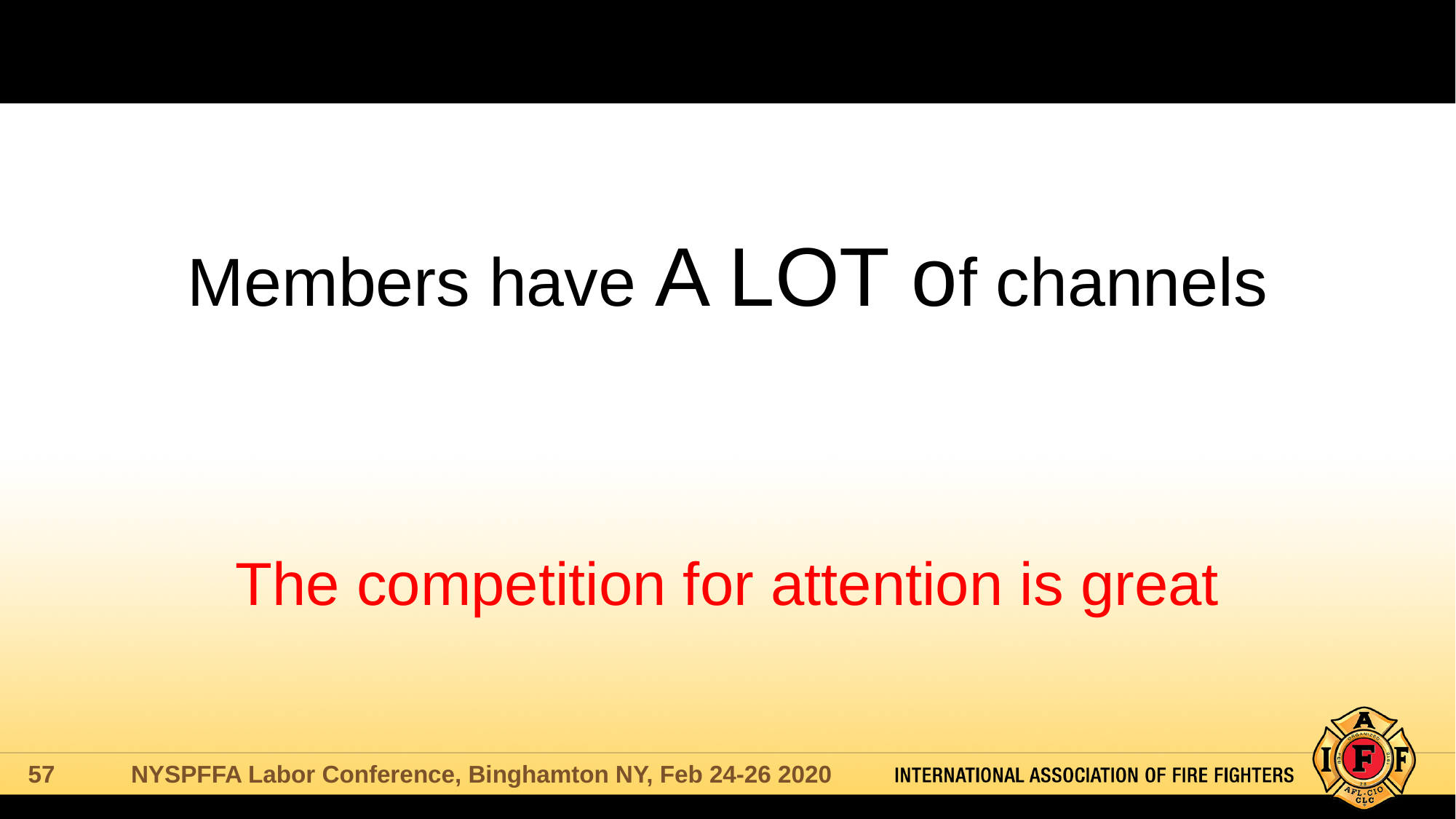

# Members have A LOT of channels
The competition for attention is great
NYSPFFA Labor Conference, Binghamton NY, Feb 24-26 2020